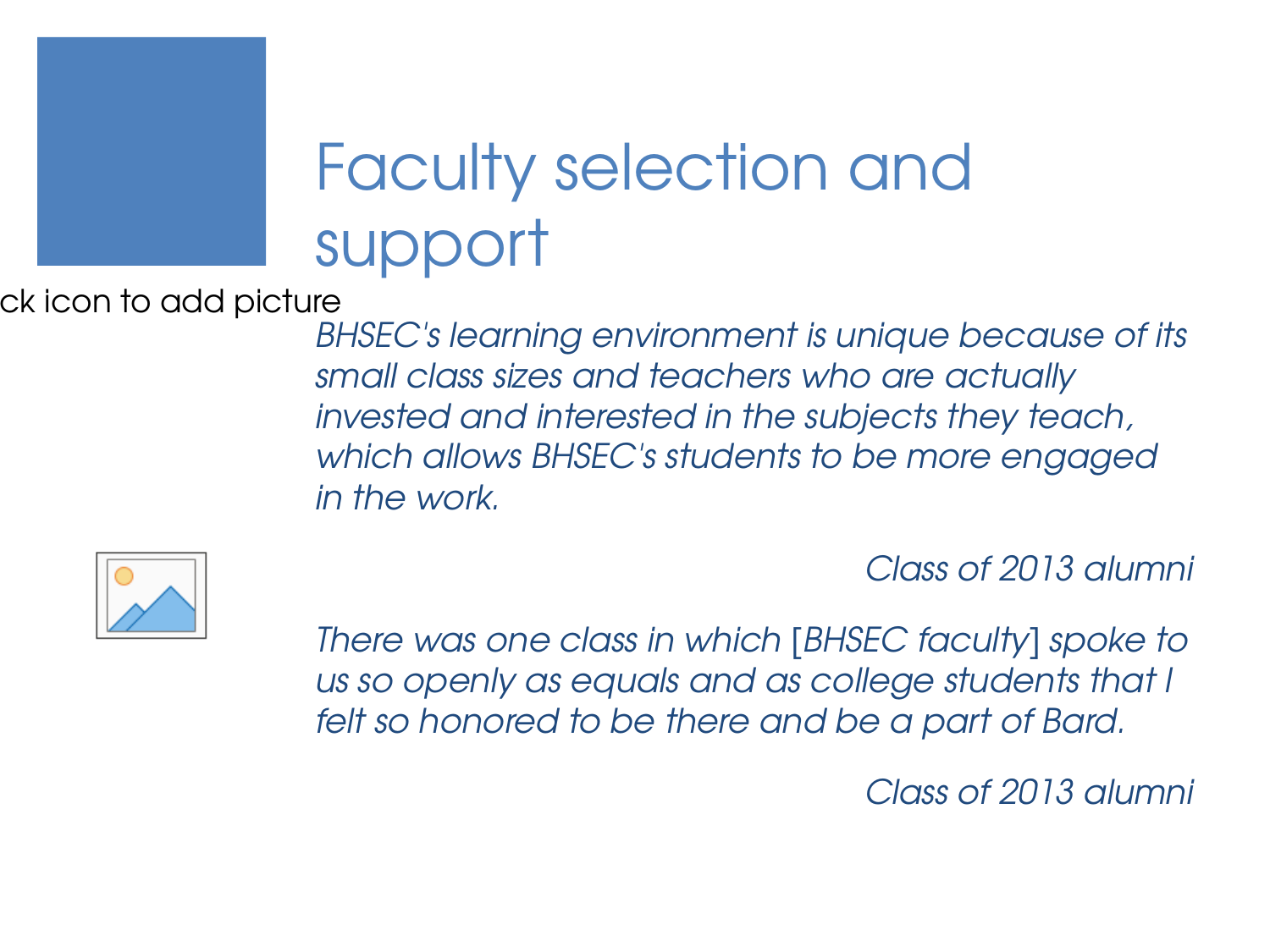

# Faculty selection and support

BHSEC's learning environment is unique because of its small class sizes and teachers who are actually invested and interested in the subjects they teach, which allows BHSEC's students to be more engaged in the work.
 Class of 2013 alumni
There was one class in which [BHSEC faculty] spoke to us so openly as equals and as college students that I felt so honored to be there and be a part of Bard.
  Class of 2013 alumni